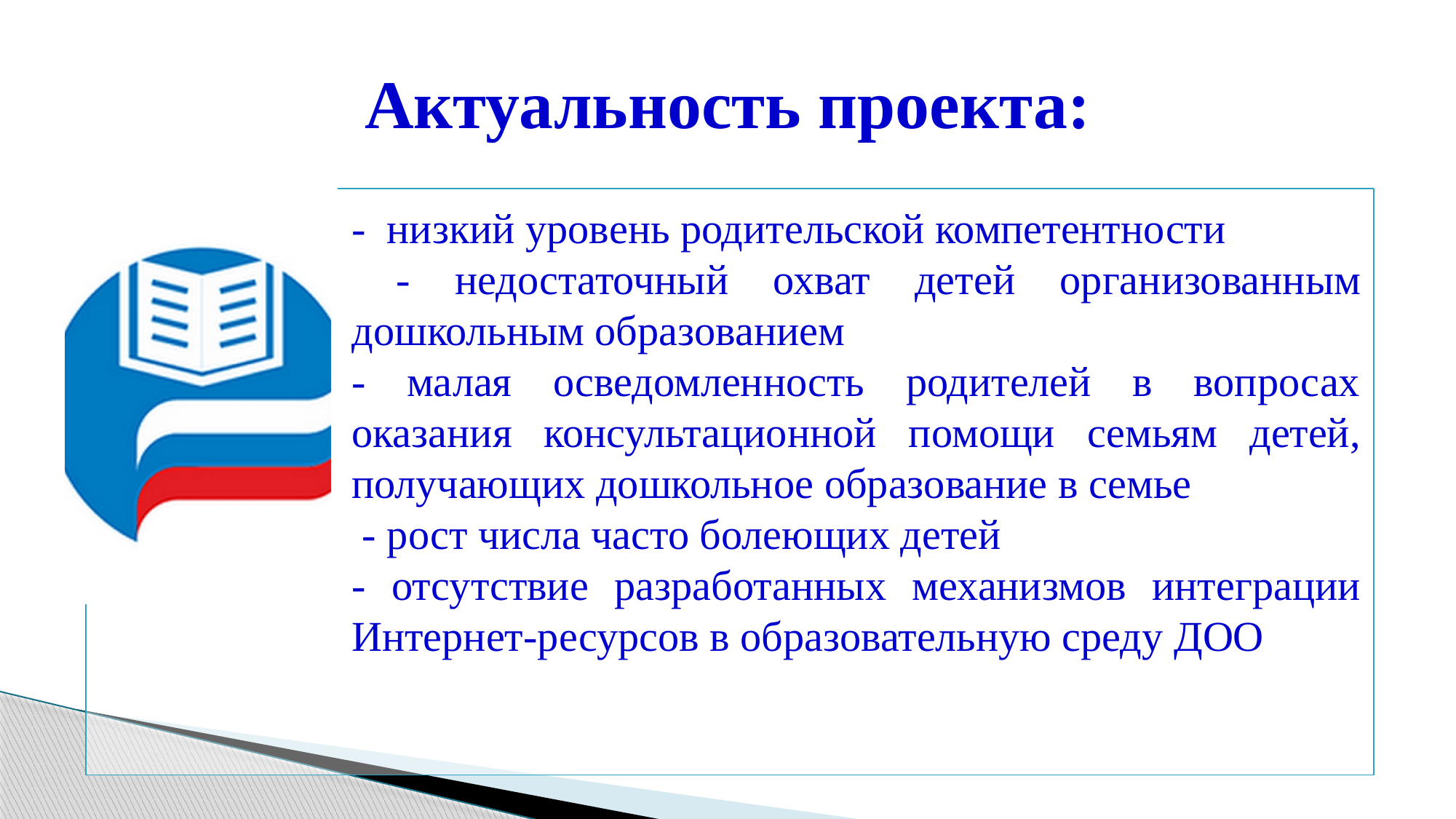

# Актуальность проекта:
-  низкий уровень родительской компетентности
 - недостаточный охват детей организованным дошкольным образованием
- малая осведомленность родителей в вопросах оказания консультационной помощи семьям детей, получающих дошкольное образование в семье
 - рост числа часто болеющих детей
- отсутствие разработанных механизмов интеграции Интернет-ресурсов в образовательную среду ДОО